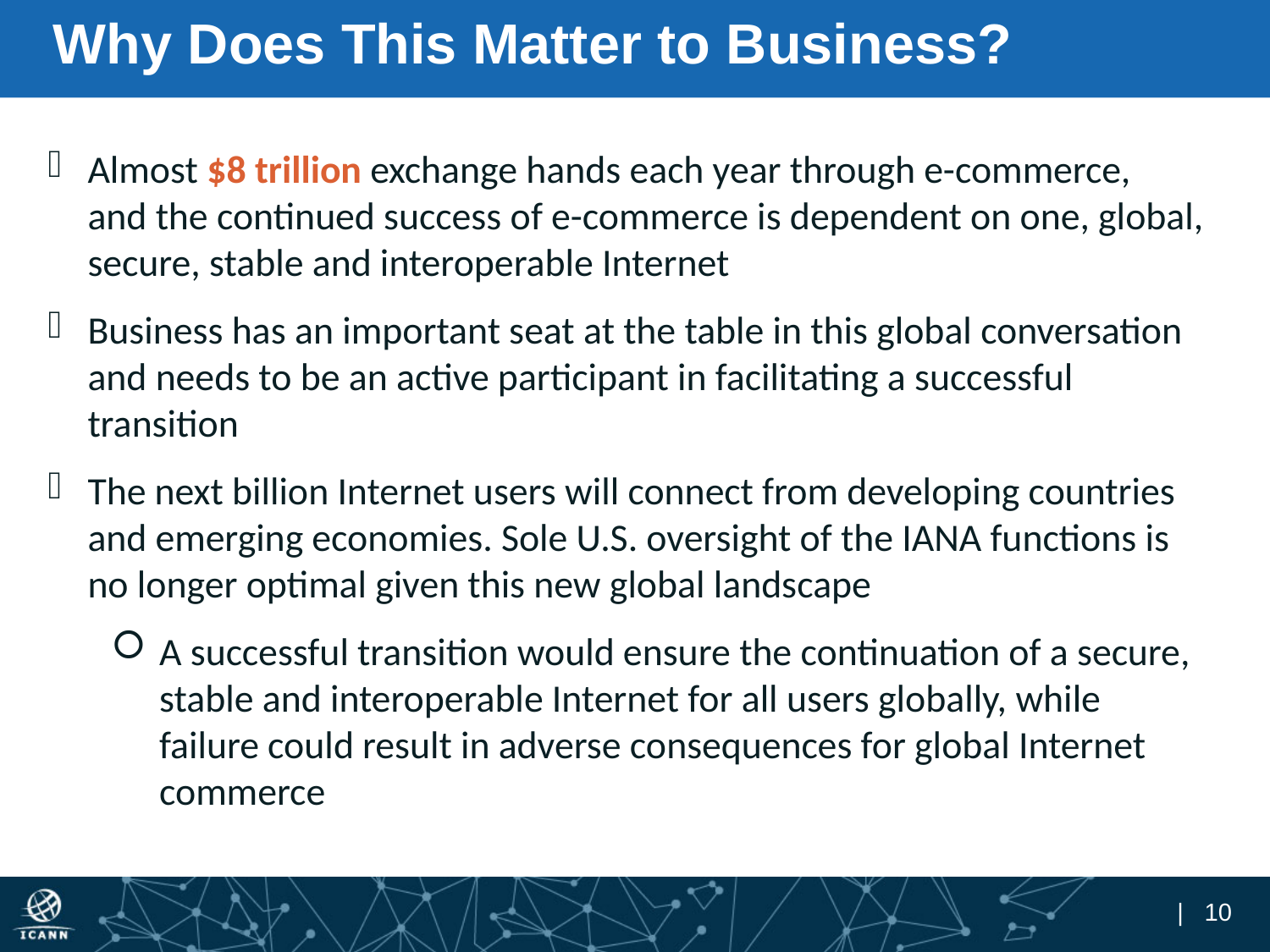

# Why Does This Matter to Business?
Almost $8 trillion exchange hands each year through e-commerce, and the continued success of e-commerce is dependent on one, global, secure, stable and interoperable Internet
Business has an important seat at the table in this global conversation and needs to be an active participant in facilitating a successful transition
The next billion Internet users will connect from developing countries and emerging economies. Sole U.S. oversight of the IANA functions is no longer optimal given this new global landscape
A successful transition would ensure the continuation of a secure, stable and interoperable Internet for all users globally, while failure could result in adverse consequences for global Internet commerce